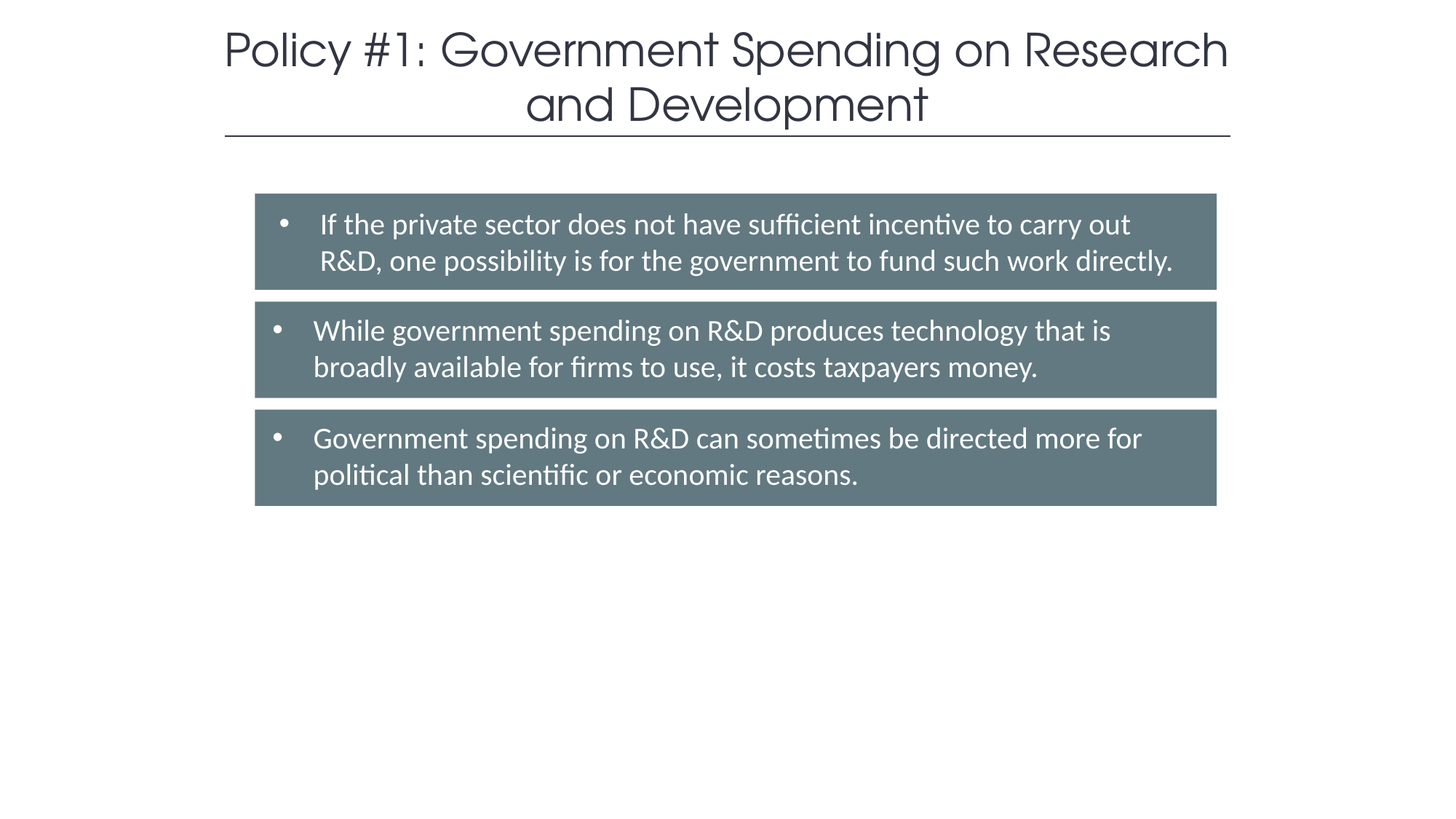

Policy #1: Government Spending on Research and Development

If the private sector does not have sufficient incentive to carry out R&D, one possibility is for the government to fund such work directly.

While government spending on R&D produces technology that is broadly available for firms to use, it costs taxpayers money.

Government spending on R&D can sometimes be directed more for political than scientific or economic reasons.